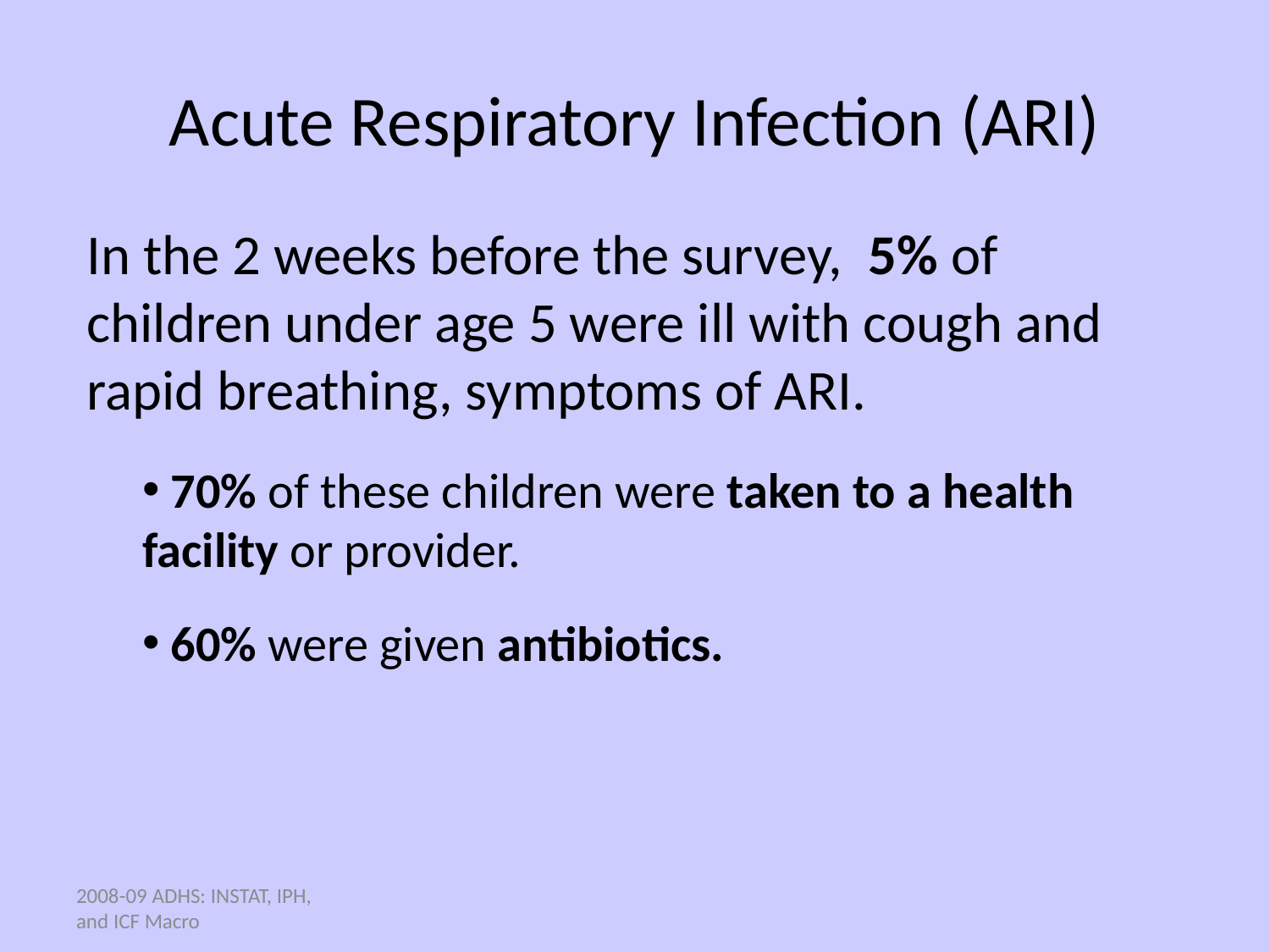

# Acute Respiratory Infection (ARI)
In the 2 weeks before the survey,  5% of children under age 5 were ill with cough and rapid breathing, symptoms of ARI.
 70% of these children were taken to a health   facility or provider.
 60% were given antibiotics.
2008-09 ADHS: INSTAT, IPH, and ICF Macro